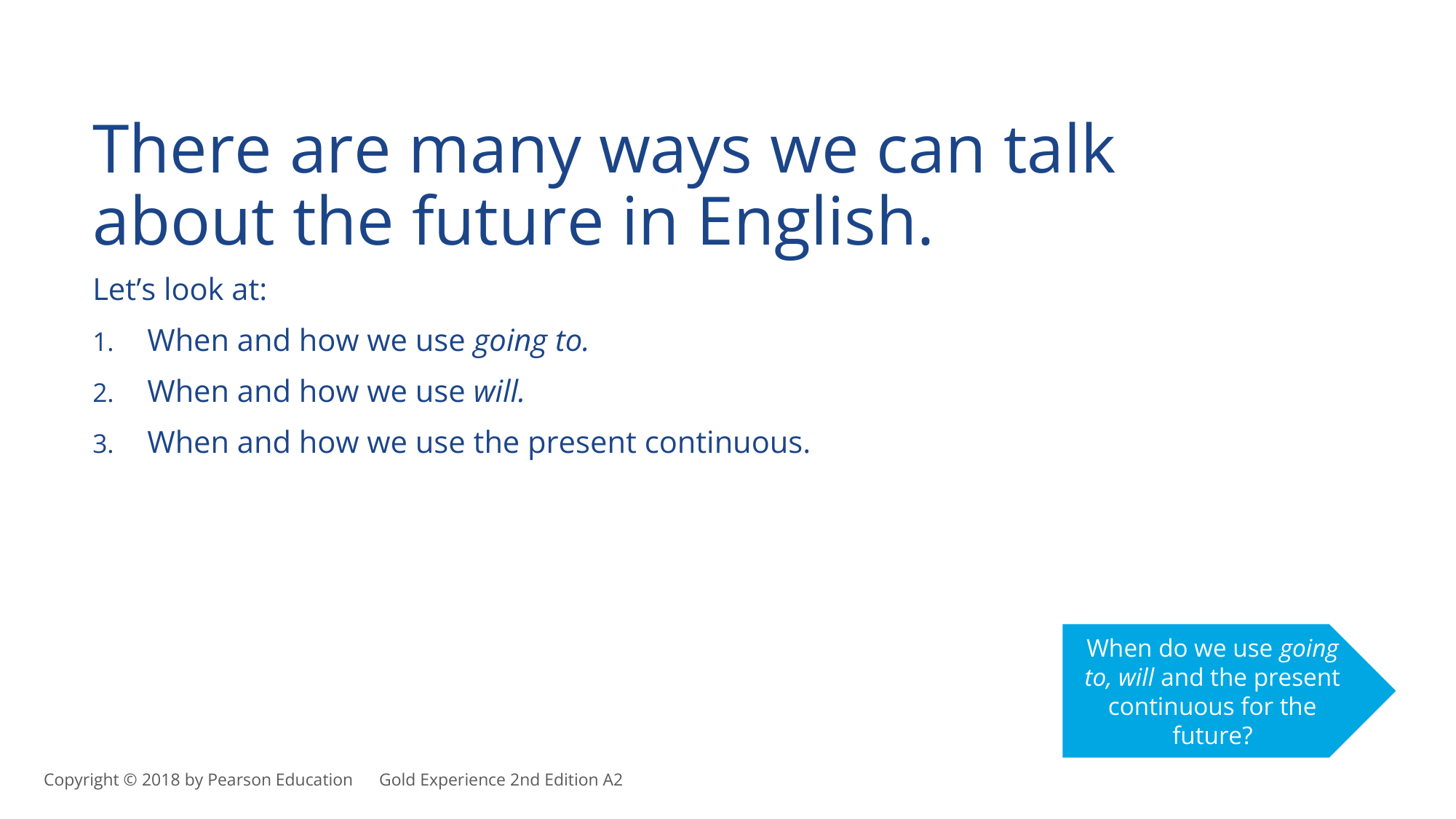

There are many ways we can talk about the future in English.
Let’s look at:
When and how we use going to.
When and how we use will.
When and how we use the present continuous.
When do we use going to, will and the present continuous for the future?
Copyright © 2018 by Pearson Education      Gold Experience 2nd Edition A2